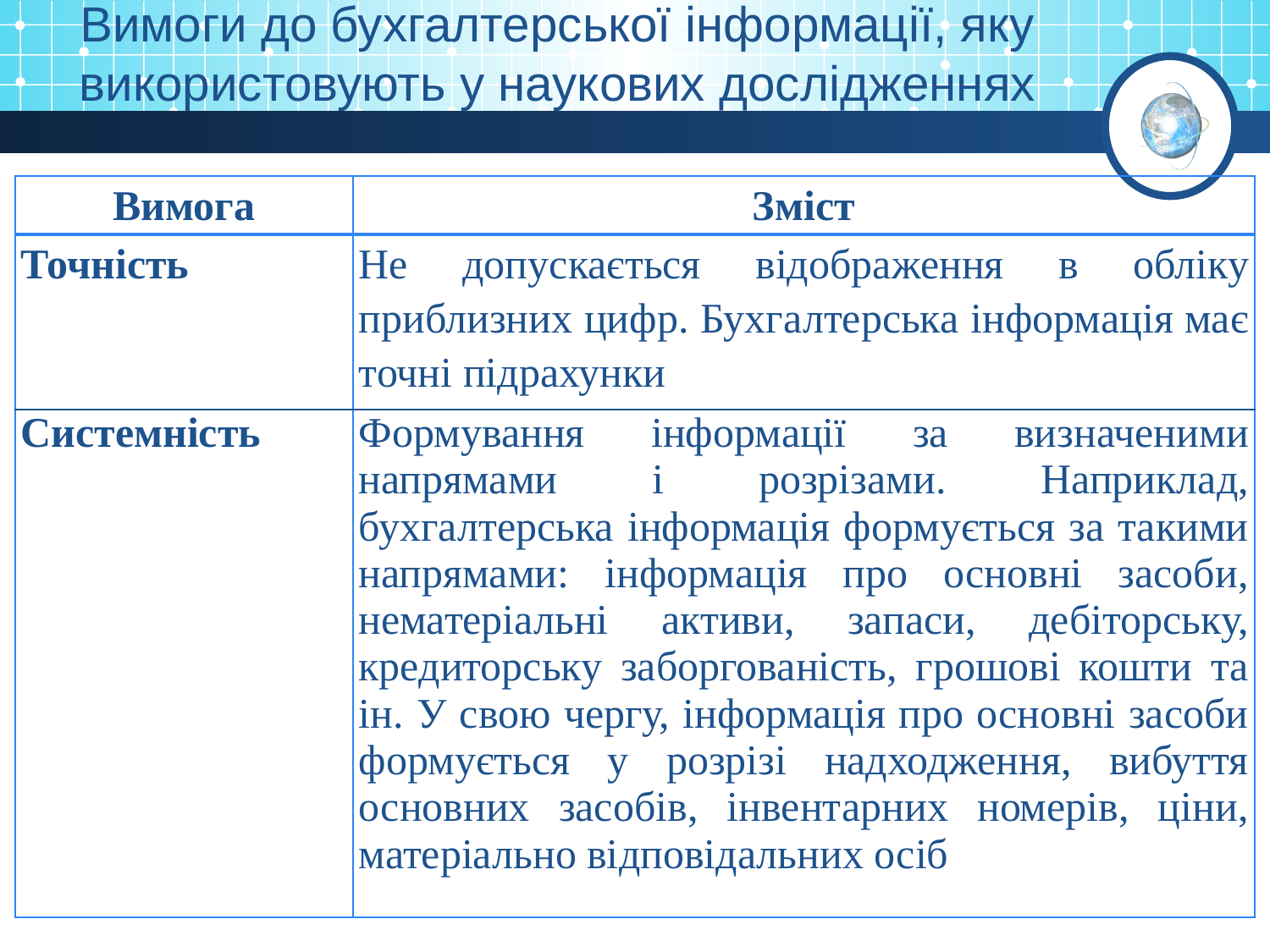

Вимоги до бухгалтерської інформації, яку використовують у наукових дослідженнях
| Вимога | Зміст |
| --- | --- |
| Точність | Не допускається відображення в обліку приблизних цифр. Бухгалтерська інформація має точні підрахунки |
| Системність | Формування інформації за визначеними напрямами і розрізами. Наприклад, бухгалтерська інформація формується за такими напрямами: інформація про основні засоби, нематеріальні активи, запаси, дебіторську, кредиторську заборгованість, грошові кошти та ін. У свою чергу, інформація про основні засоби формується у розрізі надходження, вибуття основних засобів, інвентарних номерів, ціни, матеріально відповідальних осіб |